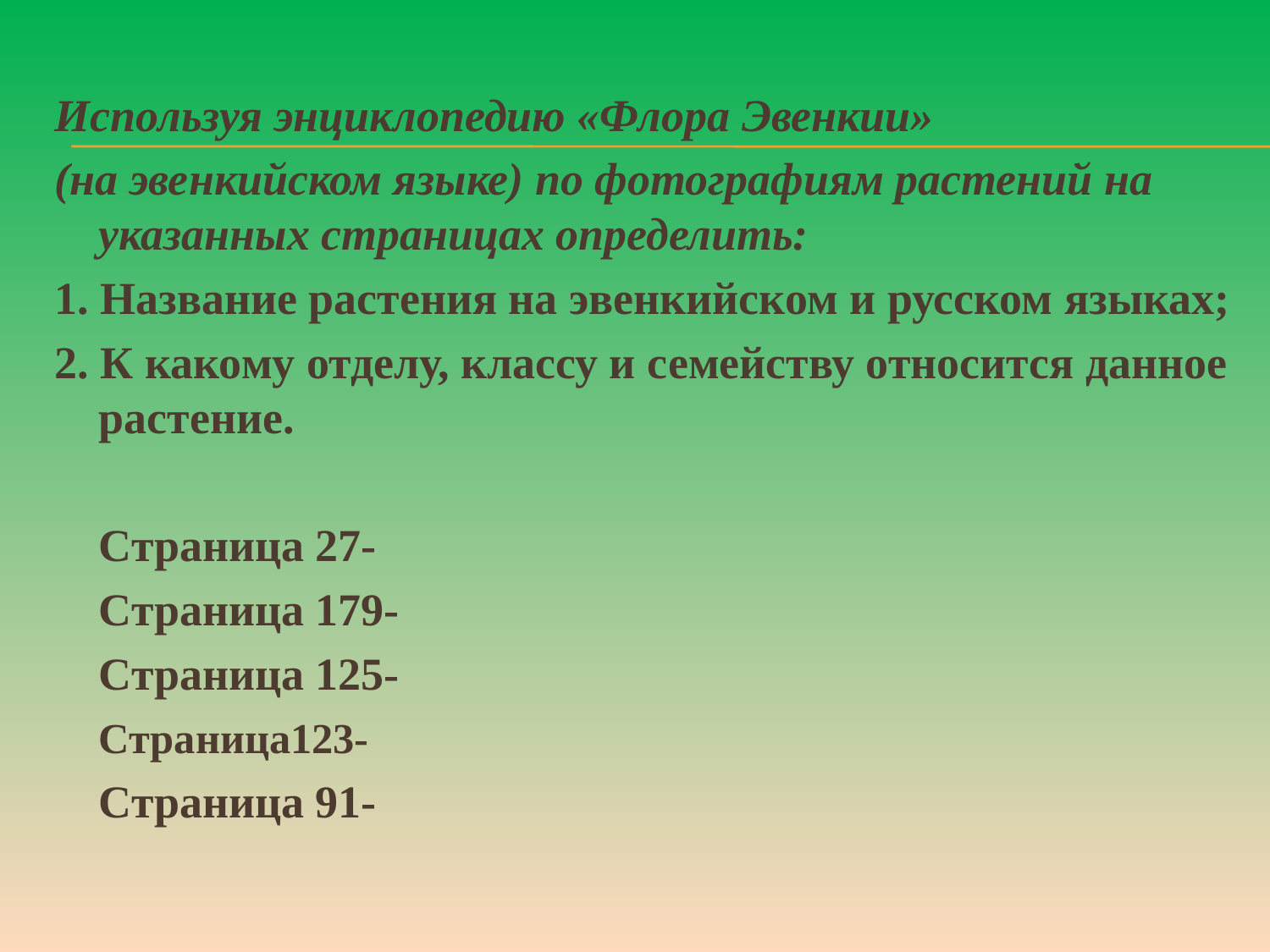

#
Используя энциклопедию «Флора Эвенкии»
(на эвенкийском языке) по фотографиям растений на указанных страницах определить:
1. Название растения на эвенкийском и русском языках;
2. К какому отделу, классу и семейству относится данное растение.

	Страница 27-
	Страница 179-
	Страница 125-
	Страница123-
	Страница 91-